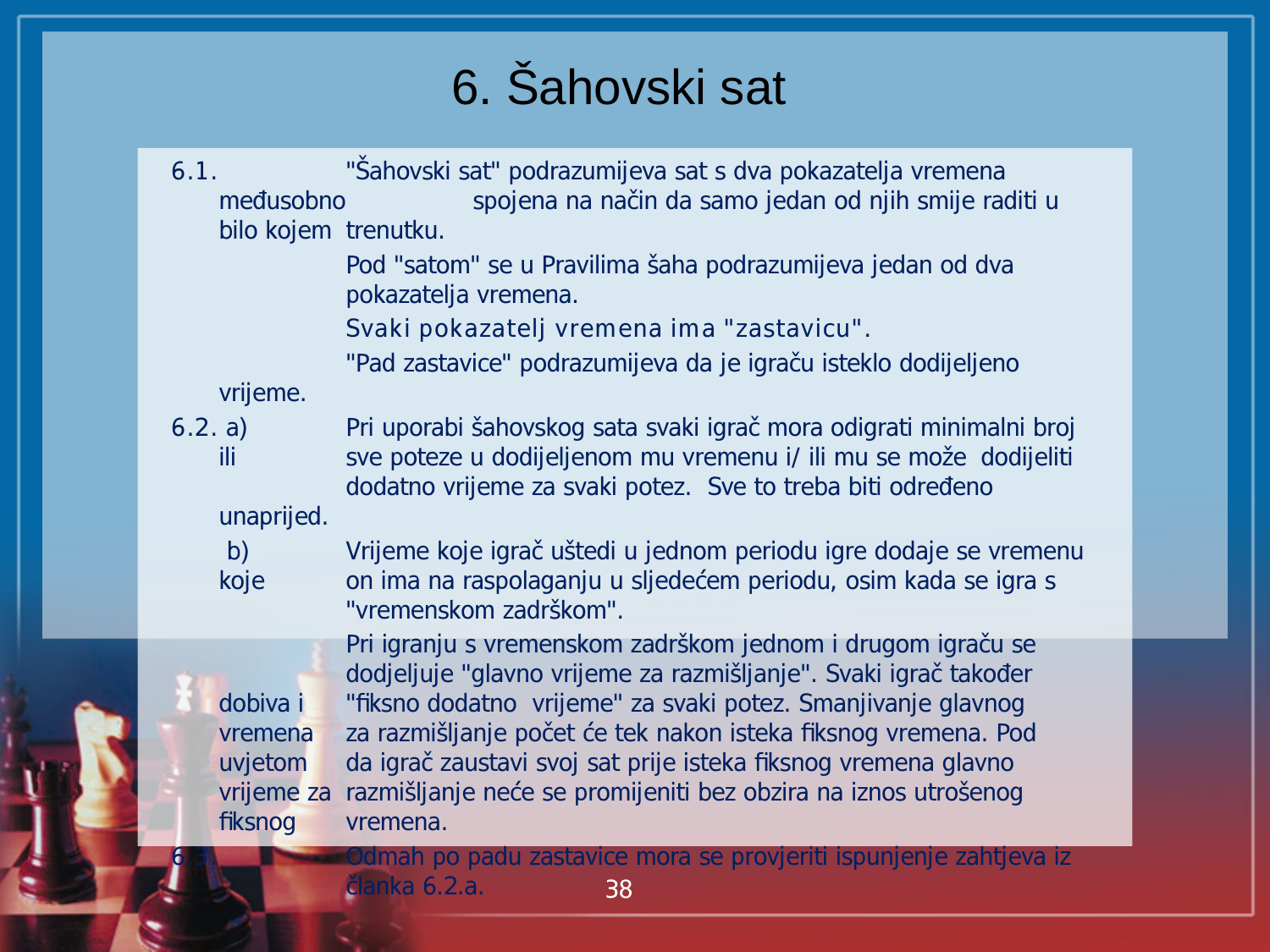

# 6. Šahovski sat
6.1.		"Šahovski sat" podrazumijeva sat s dva pokazatelja vremena međusobno 	spojena na način da samo jedan od njih smije raditi u bilo kojem 	trenutku.
		Pod "satom" se u Pravilima šaha podrazumijeva jedan od dva 	pokazatelja vremena.
		Svaki pokazatelj vremena ima "zastavicu".
		"Pad zastavice" podrazumijeva da je igraču isteklo dodijeljeno vrijeme.
6.2.	 a)	Pri uporabi šahovskog sata svaki igrač mora odigrati minimalni broj ili 	sve poteze u dodijeljenom mu vremenu i/ ili mu se može 	dodijeliti 	dodatno vrijeme za svaki potez.  Sve to treba biti određeno unaprijed.
	 b)	Vrijeme koje igrač uštedi u jednom periodu igre dodaje se vremenu koje 	on ima na raspolaganju u sljedećem periodu, osim kada se igra s 	"vremenskom zadrškom".
		Pri igranju s vremenskom zadrškom jednom i drugom igraču se 	dodjeljuje "glavno vrijeme za razmišljanje". Svaki igrač također dobiva i 	"fiksno dodatno  vrijeme" za svaki potez. Smanjivanje glavnog vremena 	za razmišljanje počet će tek nakon isteka fiksnog vremena. Pod uvjetom 	da igrač zaustavi svoj sat prije isteka fiksnog vremena glavno vrijeme za 	razmišljanje neće se promijeniti bez obzira na iznos utrošenog fiksnog 	vremena.
6.3.		Odmah po padu zastavice mora se provjeriti ispunjenje zahtjeva iz 	članka 6.2.a.
38